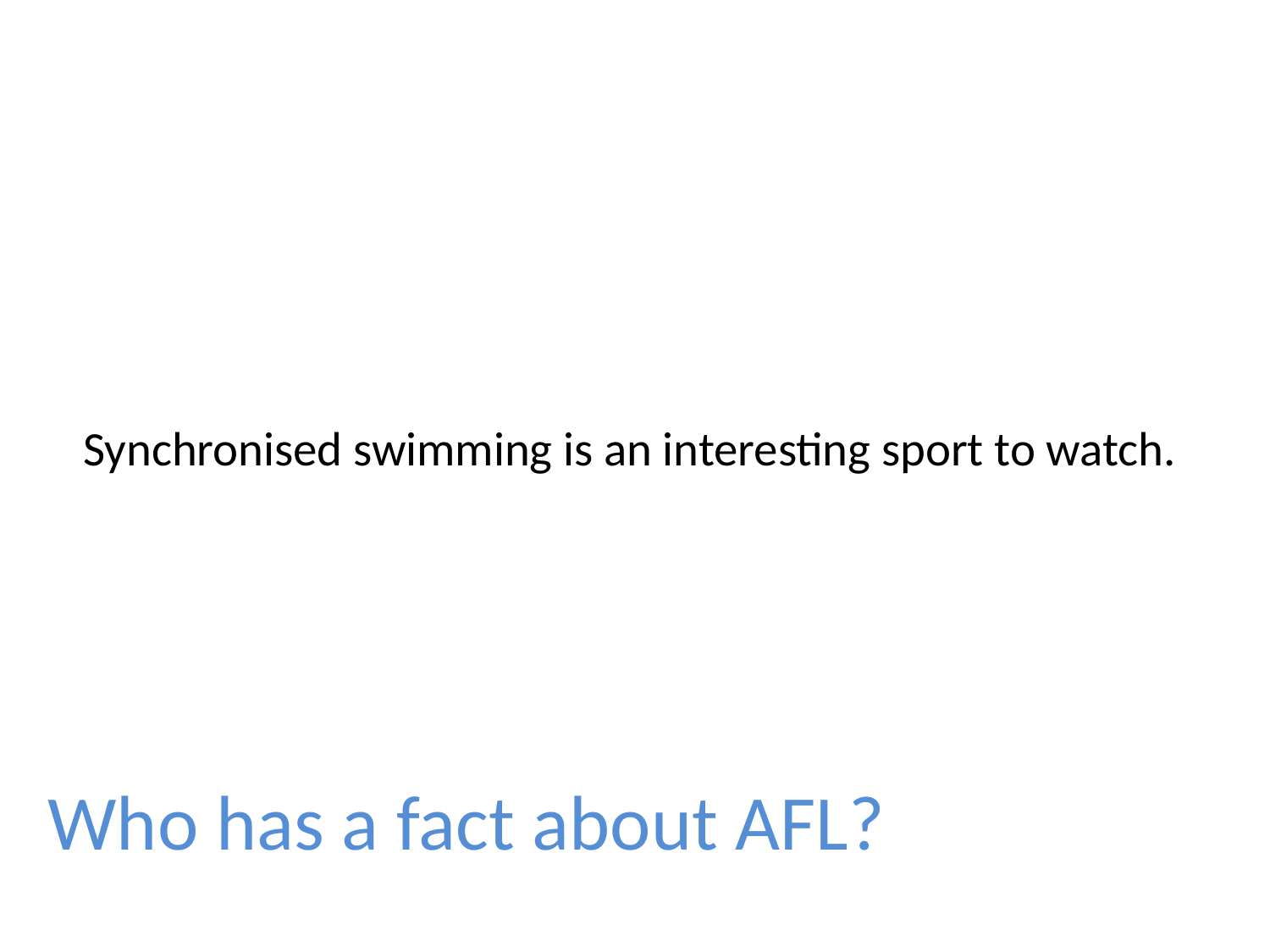

# Synchronised swimming is an interesting sport to watch.
Who has a fact about AFL?